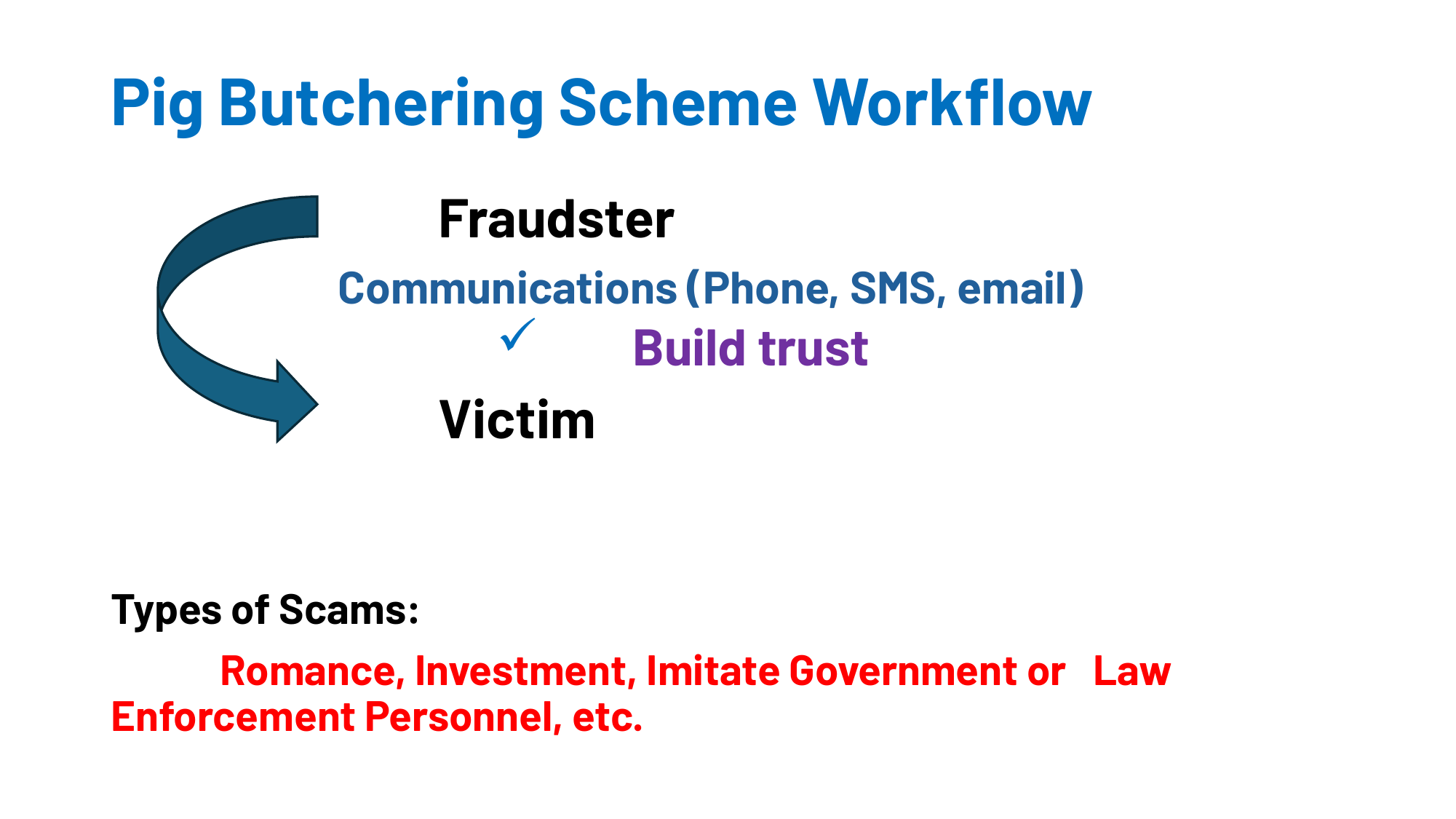

# Pig Butchering Scheme Workflow
			Fraudster
	Communications (Phone, SMS, email)
	Build trust
			Victim

Types of Scams:
	Romance, Investment, Imitate Government or 	Law Enforcement Personnel, etc.